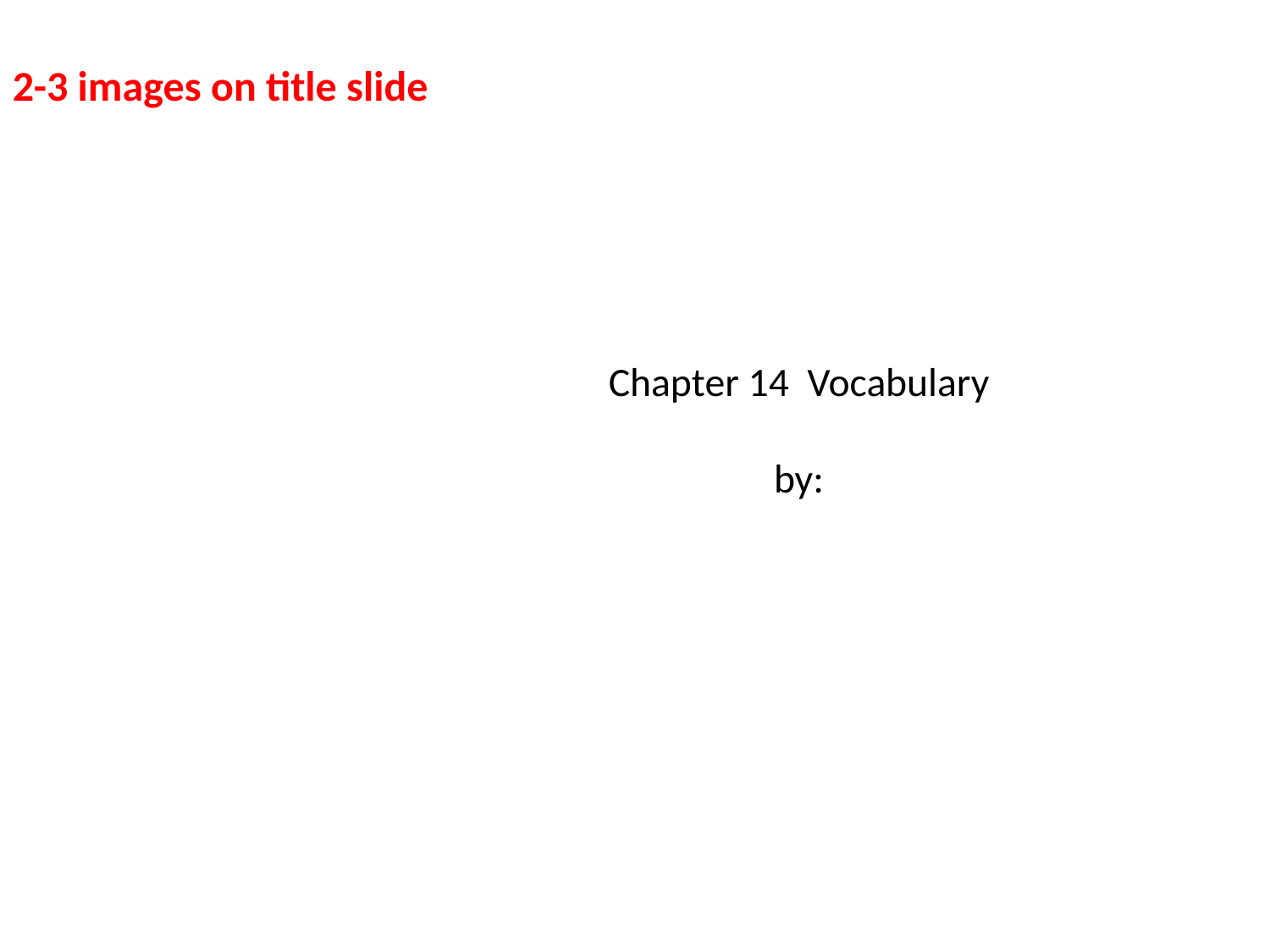

2-3 images on title slide
# Chapter 14  Vocabulary by: